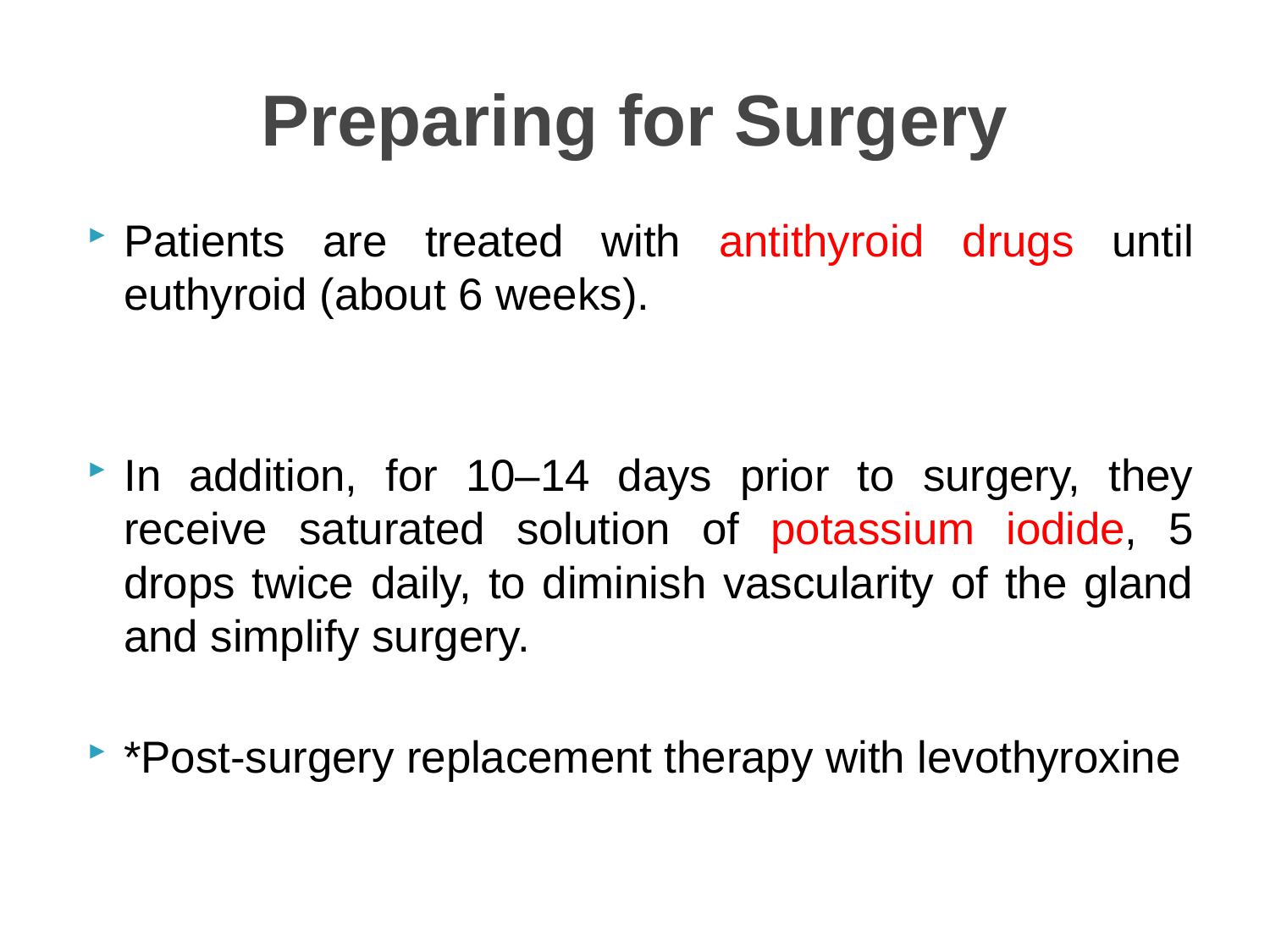

# Preparing for Surgery
Patients are treated with antithyroid drugs until euthyroid (about 6 weeks).

In addition, for 10–14 days prior to surgery, they receive saturated solution of potassium iodide, 5 drops twice daily, to diminish vascularity of the gland and simplify surgery.

*Post-surgery replacement therapy with levothyroxine